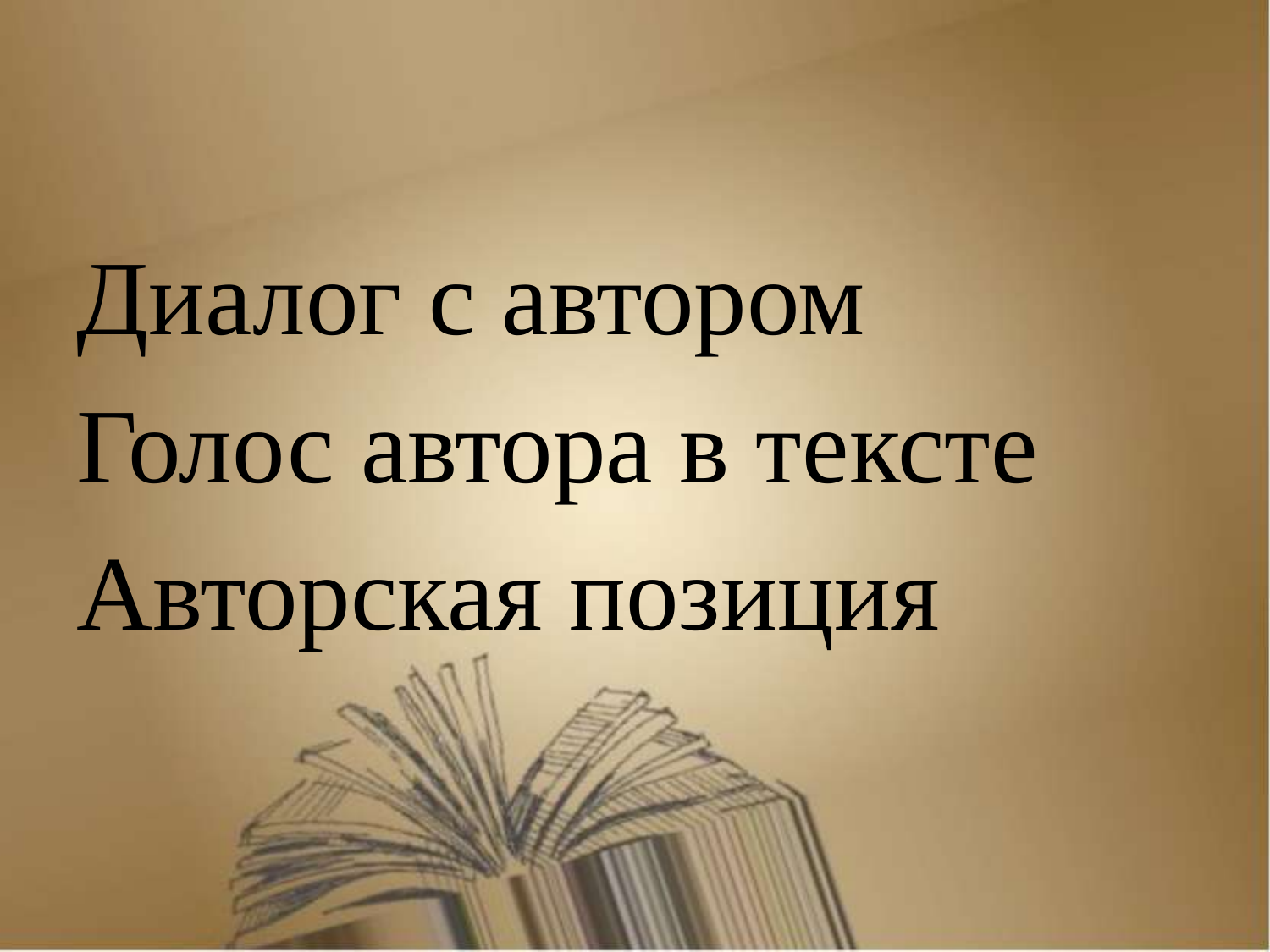

#
Диалог с автором
Голос автора в тексте
Авторская позиция